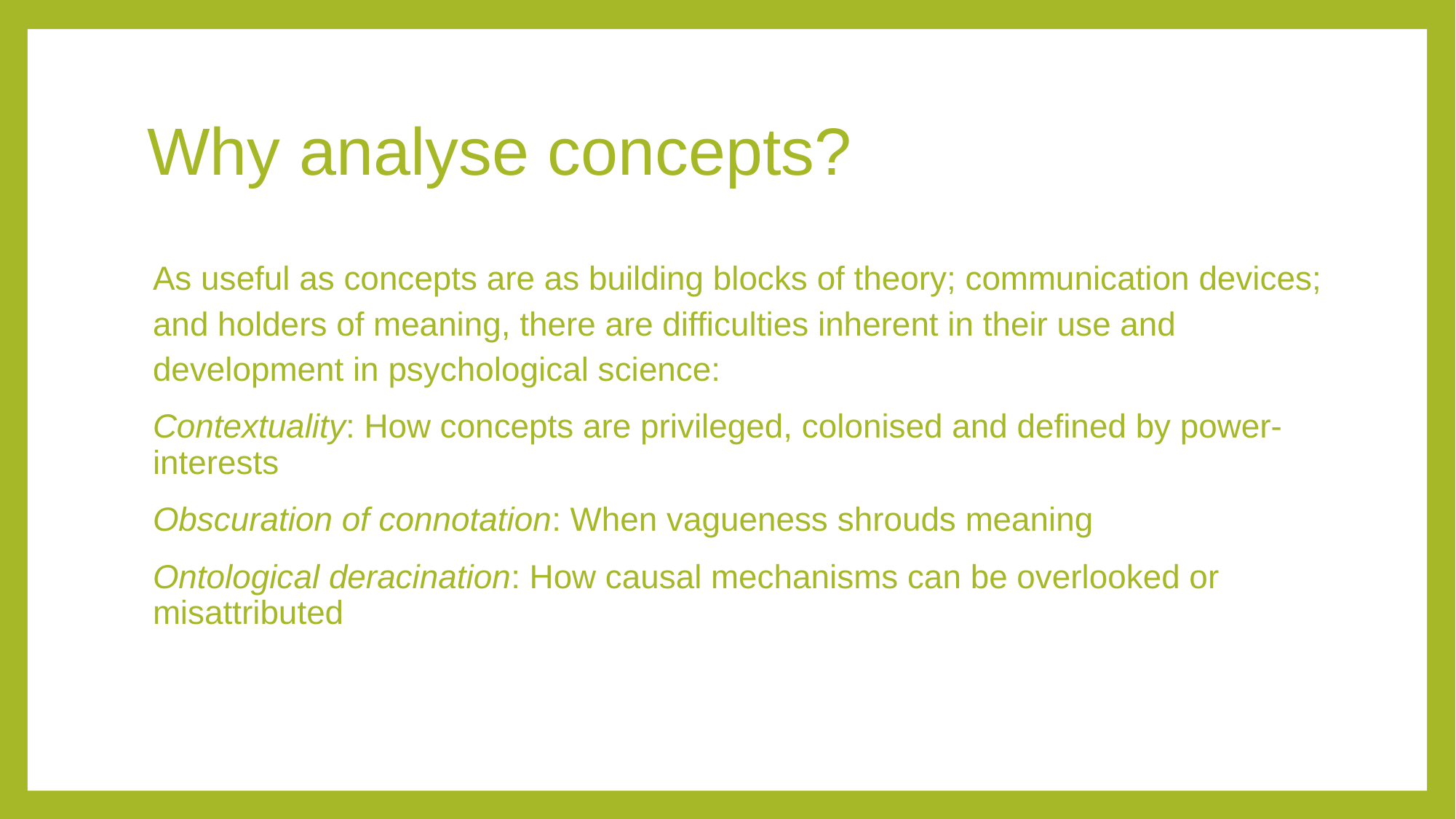

# Why analyse concepts?
As useful as concepts are as building blocks of theory; communication devices; and holders of meaning, there are difficulties inherent in their use and development in psychological science:
Contextuality: How concepts are privileged, colonised and defined by power-interests
Obscuration of connotation: When vagueness shrouds meaning
Ontological deracination: How causal mechanisms can be overlooked or misattributed